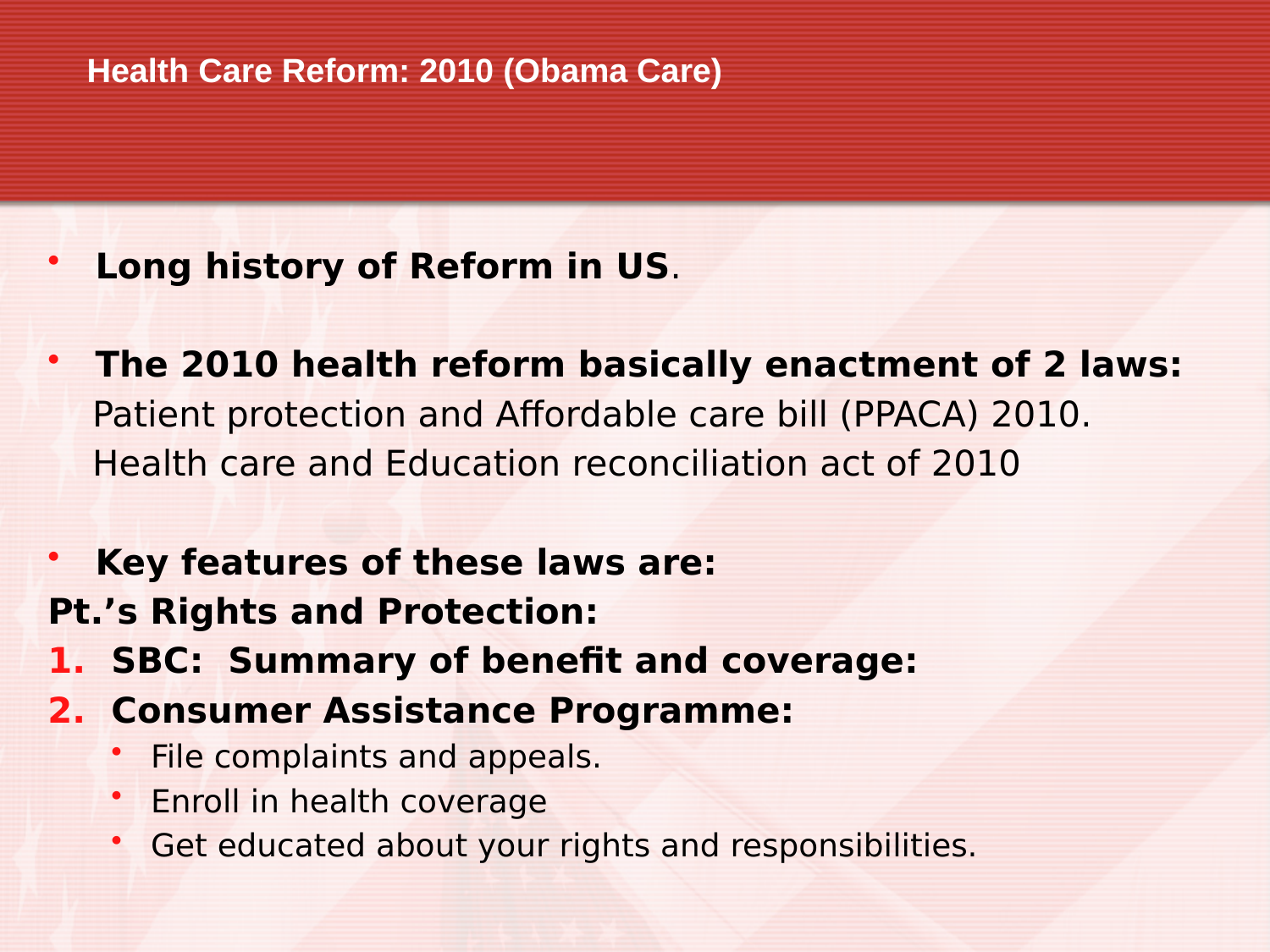

# Health Care Reform: 2010 (Obama Care)
Long history of Reform in US.

The 2010 health reform basically enactment of 2 laws:
    Patient protection and Affordable care bill (PPACA) 2010.
    Health care and Education reconciliation act of 2010

Key features of these laws are:
Pt.’s Rights and Protection:
SBC:  Summary of benefit and coverage:
Consumer Assistance Programme:
File complaints and appeals.
Enroll in health coverage
Get educated about your rights and responsibilities.